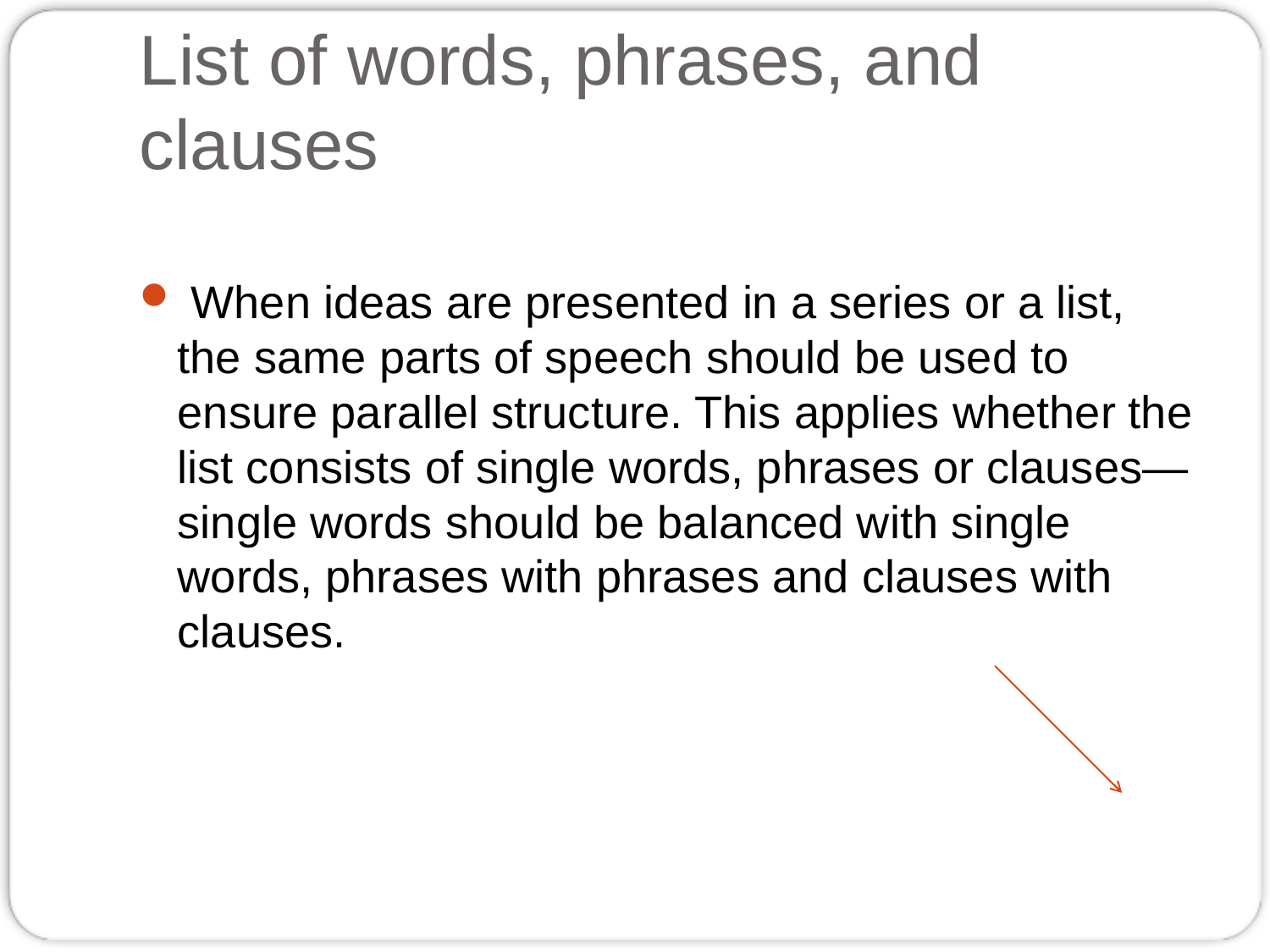

# List of words, phrases, and clauses

 When ideas are presented in a series or a list, the same parts of speech should be used to ensure parallel structure. This applies whether the list consists of single words, phrases or clauses—single words should be balanced with single words, phrases with phrases and clauses with clauses.